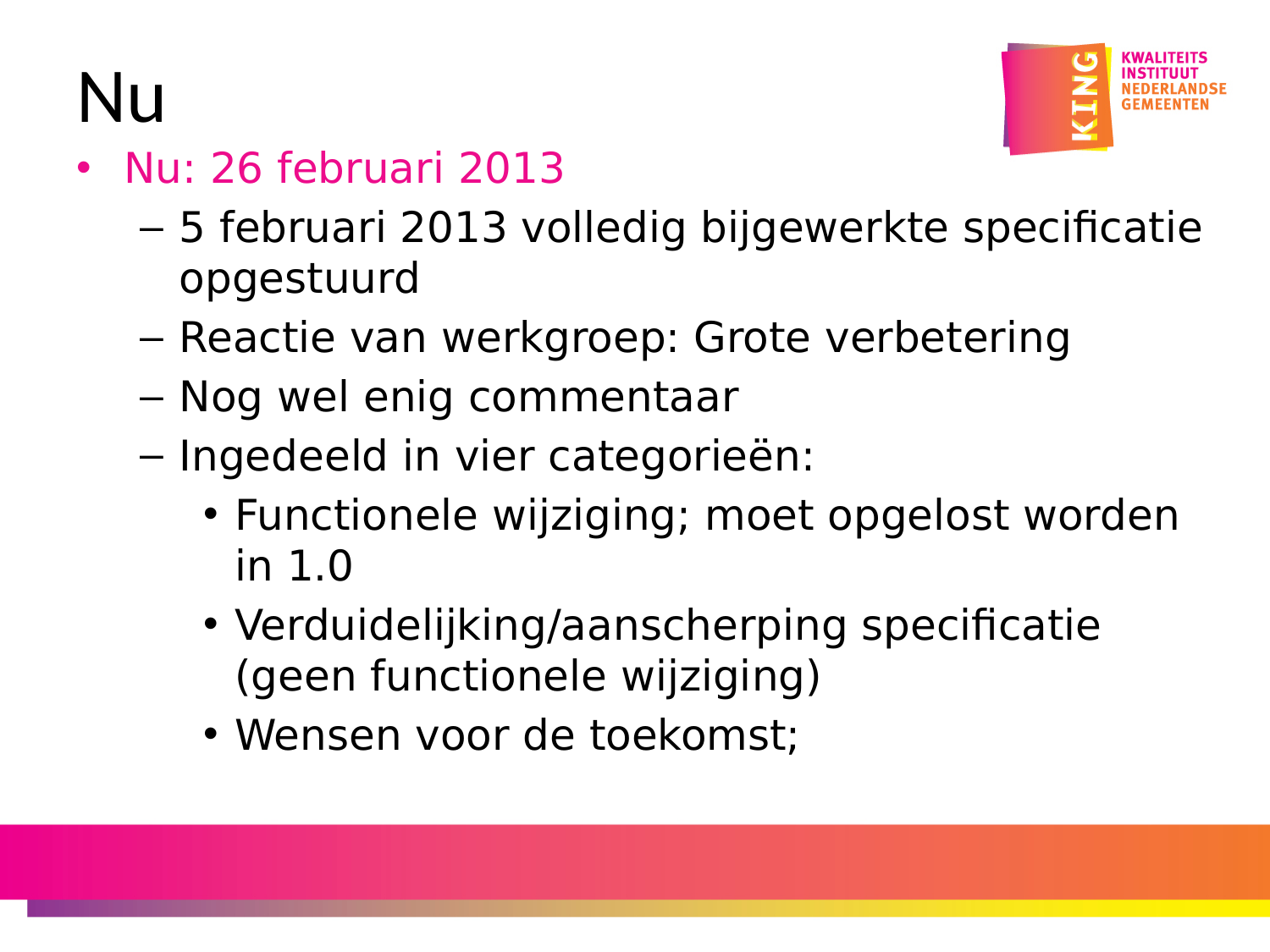

# Nu
Nu: 26 februari 2013
5 februari 2013 volledig bijgewerkte specificatie opgestuurd
Reactie van werkgroep: Grote verbetering
Nog wel enig commentaar
Ingedeeld in vier categorieën:
Functionele wijziging; moet opgelost worden in 1.0
Verduidelijking/aanscherping specificatie (geen functionele wijziging)
Wensen voor de toekomst;